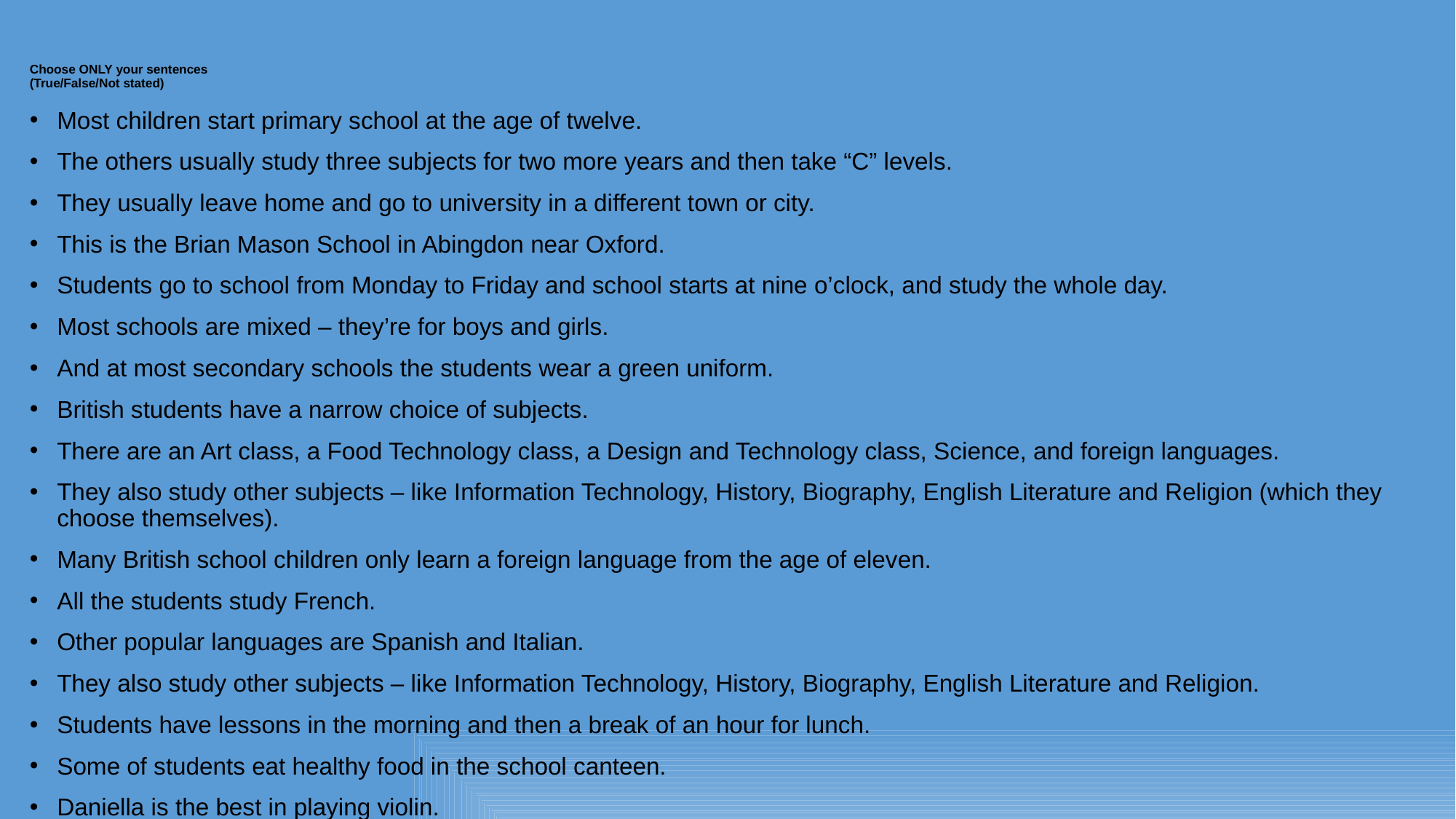

# Choose ONLY your sentences (True/False/Not stated)
Most children start primary school at the age of twelve.
The others usually study three subjects for two more years and then take “C” levels.
They usually leave home and go to university in a different town or city.
This is the Brian Mason School in Abingdon near Oxford.
Students go to school from Monday to Friday and school starts at nine o’clock, and study the whole day.
Most schools are mixed – they’re for boys and girls.
And at most secondary schools the students wear a green uniform.
British students have a narrow choice of subjects.
There are an Art class, a Food Technology class, a Design and Technology class, Science, and foreign languages.
They also study other subjects – like Information Technology, History, Biography, English Literature and Religion (which they choose themselves).
Many British school children only learn a foreign language from the age of eleven.
All the students study French.
Other popular languages are Spanish and Italian.
They also study other subjects – like Information Technology, History, Biography, English Literature and Religion.
Students have lessons in the morning and then a break of an hour for lunch.
Some of students eat healthy food in the school canteen.
Daniella is the best in playing violin.